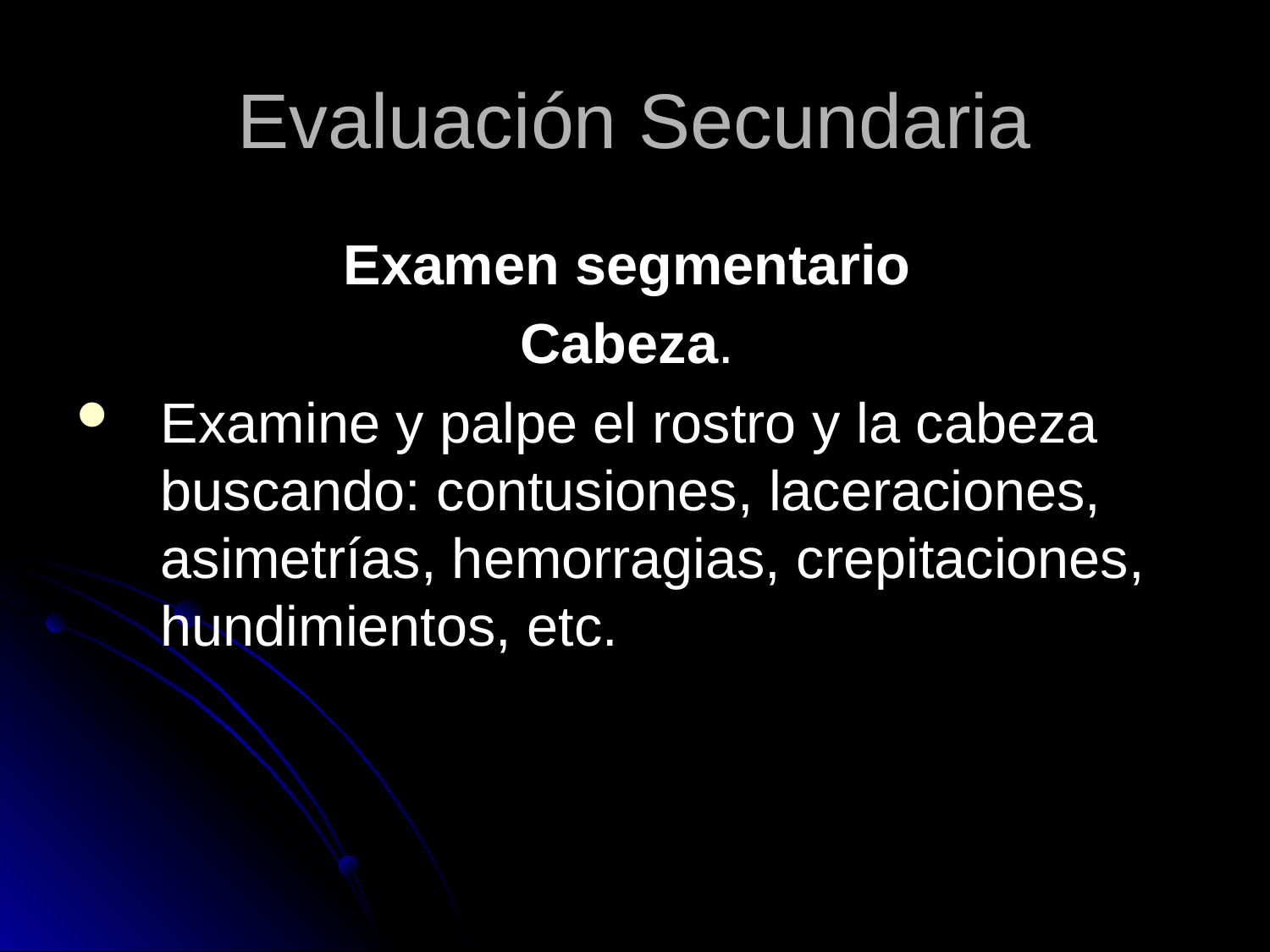

# Evaluación Secundaria
Examen segmentario
Cabeza.
Examine y palpe el rostro y la cabeza buscando: contusiones, laceraciones, asimetrías, hemorragias, crepitaciones, hundimientos, etc.